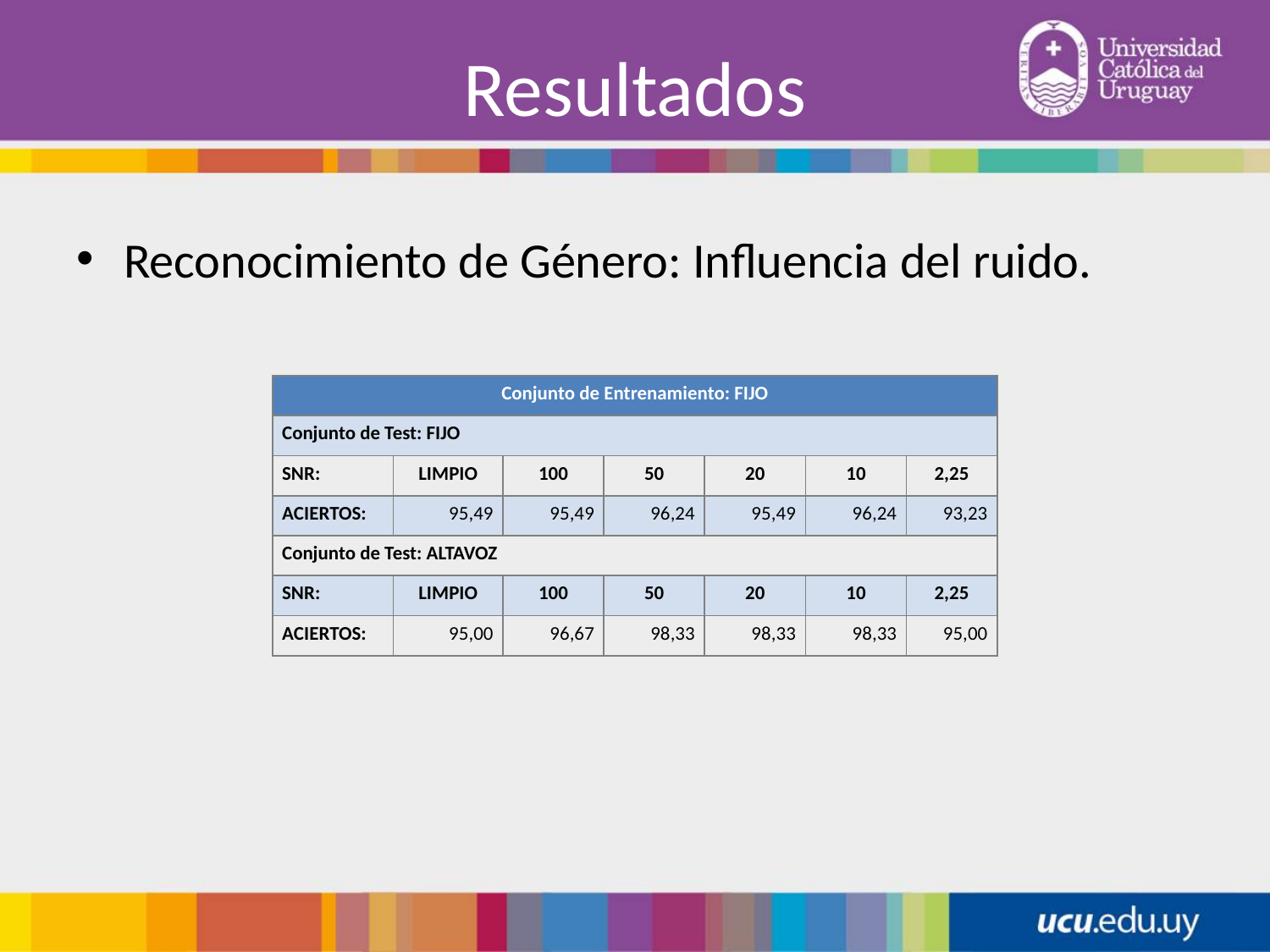

# Resultados
Reconocimiento de Género: Influencia del ruido.
| Conjunto de Entrenamiento: FIJO |  |  |  |  |  |  |
| --- | --- | --- | --- | --- | --- | --- |
| Conjunto de Test: FIJO |  |  |  |  |  |  |
| SNR: | LIMPIO | 100 | 50 | 20 | 10 | 2,25 |
| ACIERTOS: | 95,49 | 95,49 | 96,24 | 95,49 | 96,24 | 93,23 |
| Conjunto de Test: ALTAVOZ |  |  |  |  |  |  |
| SNR: | LIMPIO | 100 | 50 | 20 | 10 | 2,25 |
| ACIERTOS: | 95,00 | 96,67 | 98,33 | 98,33 | 98,33 | 95,00 |